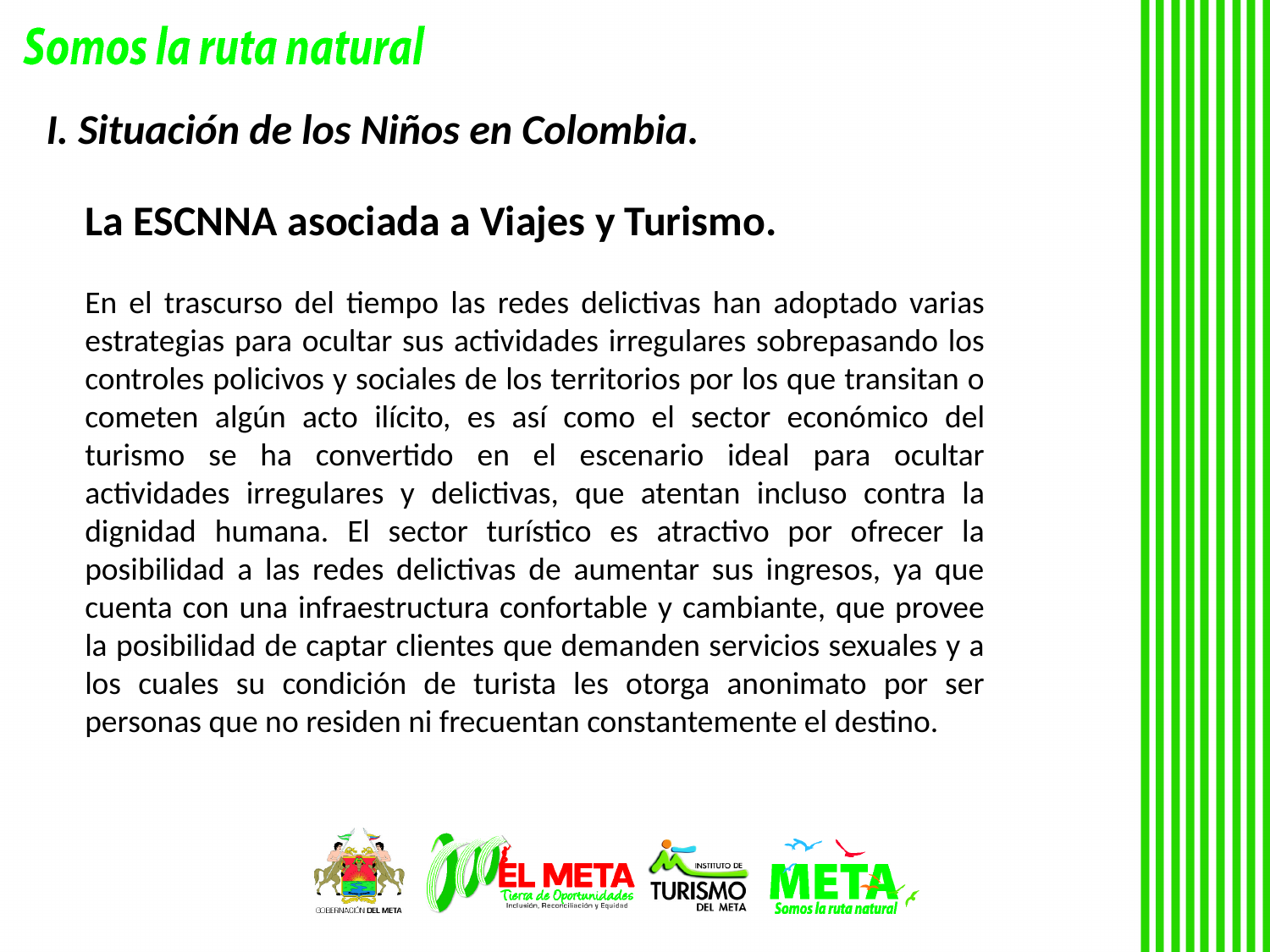

# I. Situación de los Niños en Colombia.
La ESCNNA asociada a Viajes y Turismo.

En el trascurso del tiempo las redes delictivas han adoptado varias estrategias para ocultar sus actividades irregulares sobrepasando los controles policivos y sociales de los territorios por los que transitan o cometen algún acto ilícito, es así como el sector económico del turismo se ha convertido en el escenario ideal para ocultar actividades irregulares y delictivas, que atentan incluso contra la dignidad humana. El sector turístico es atractivo por ofrecer la posibilidad a las redes delictivas de aumentar sus ingresos, ya que cuenta con una infraestructura confortable y cambiante, que provee la posibilidad de captar clientes que demanden servicios sexuales y a los cuales su condición de turista les otorga anonimato por ser personas que no residen ni frecuentan constantemente el destino.